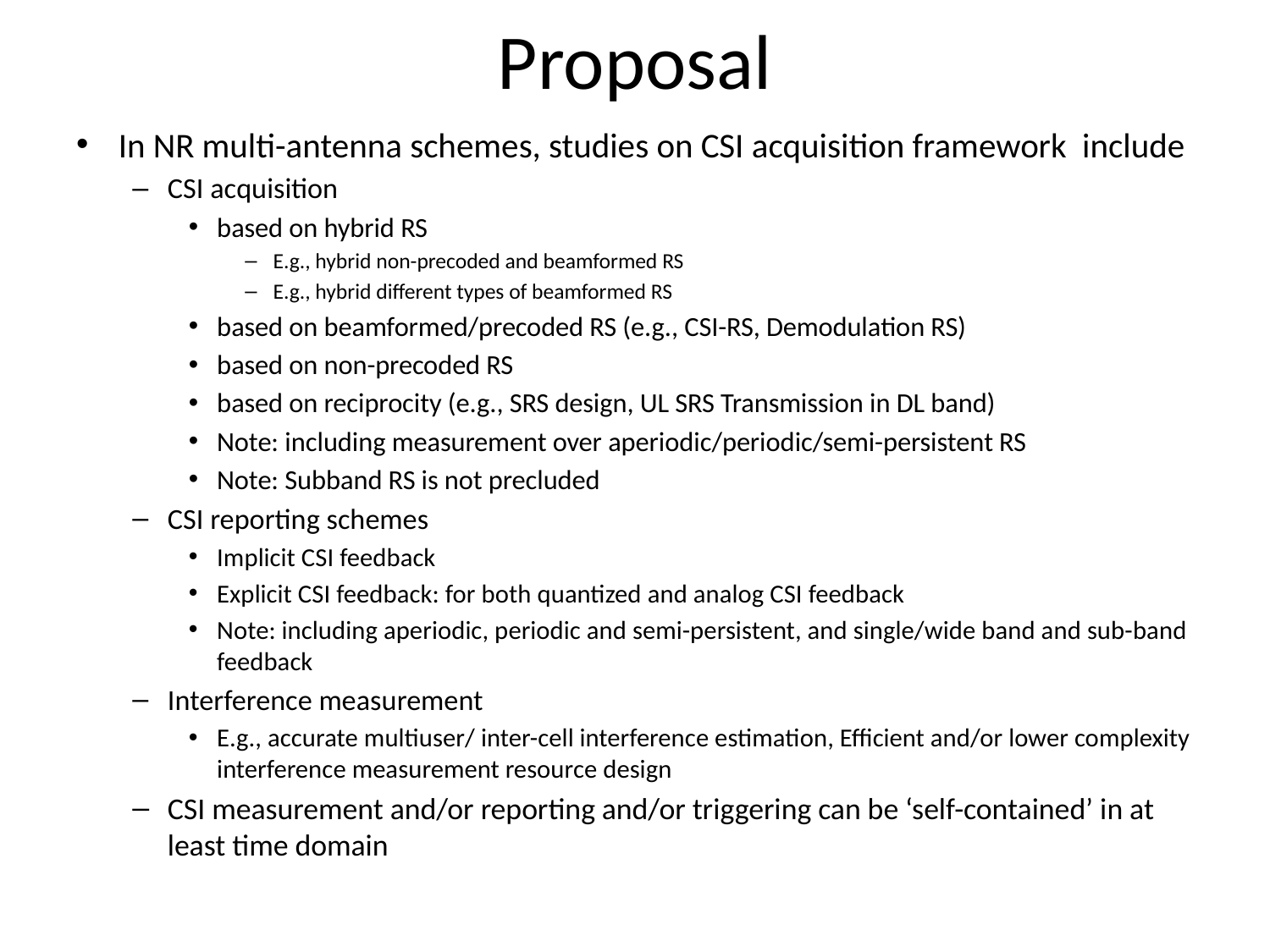

# Proposal
In NR multi-antenna schemes, studies on CSI acquisition framework  include
CSI acquisition
based on hybrid RS
E.g., hybrid non-precoded and beamformed RS
E.g., hybrid different types of beamformed RS
based on beamformed/precoded RS (e.g., CSI-RS, Demodulation RS)
based on non-precoded RS
based on reciprocity (e.g., SRS design, UL SRS Transmission in DL band)
Note: including measurement over aperiodic/periodic/semi-persistent RS
Note: Subband RS is not precluded
CSI reporting schemes
Implicit CSI feedback
Explicit CSI feedback: for both quantized and analog CSI feedback
Note: including aperiodic, periodic and semi-persistent, and single/wide band and sub-band feedback
Interference measurement
E.g., accurate multiuser/ inter-cell interference estimation, Efficient and/or lower complexity interference measurement resource design
CSI measurement and/or reporting and/or triggering can be ‘self-contained’ in at least time domain